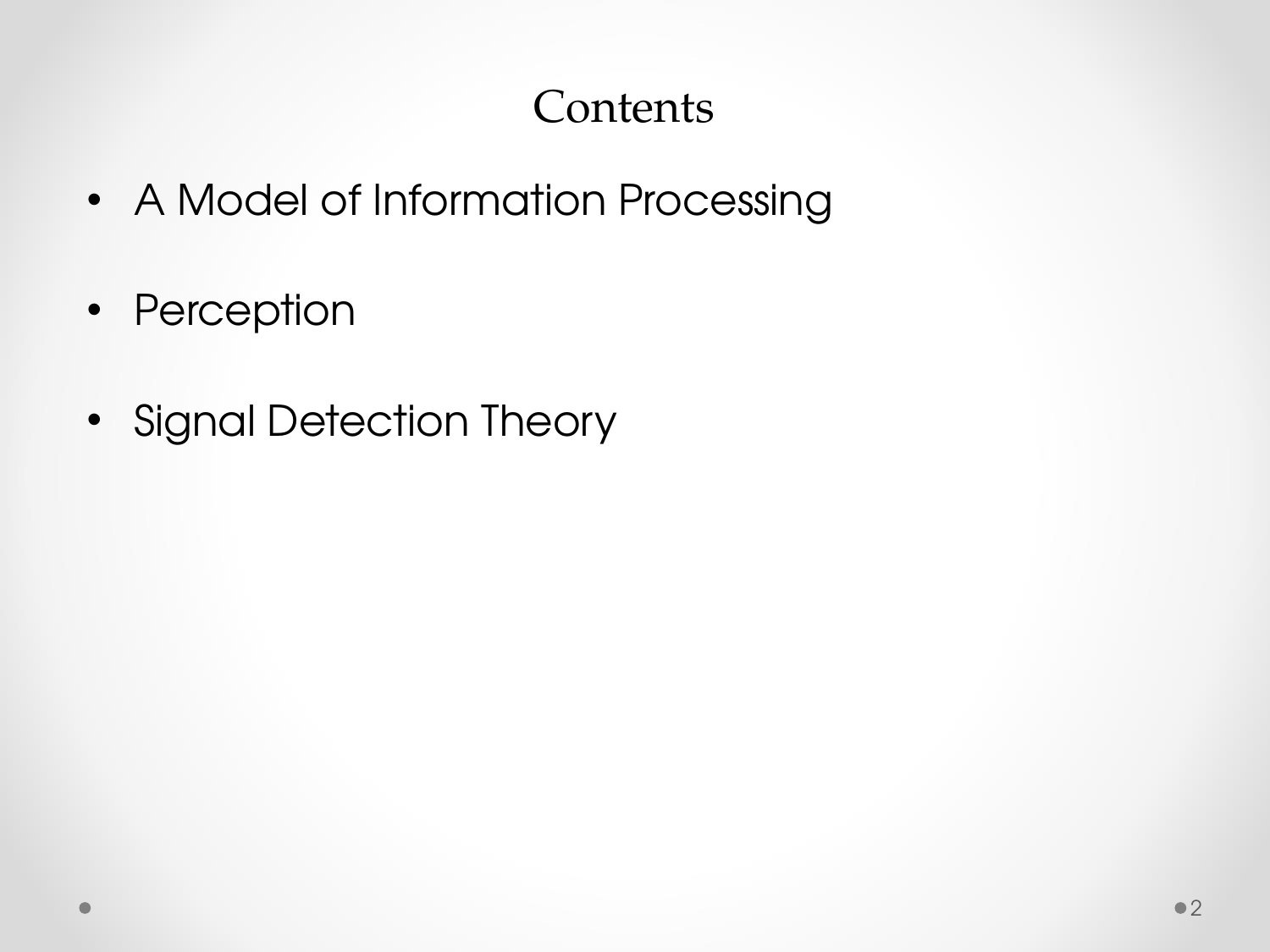

# Contents

A Model of Information Processing
Perception
Signal Detection Theory

2